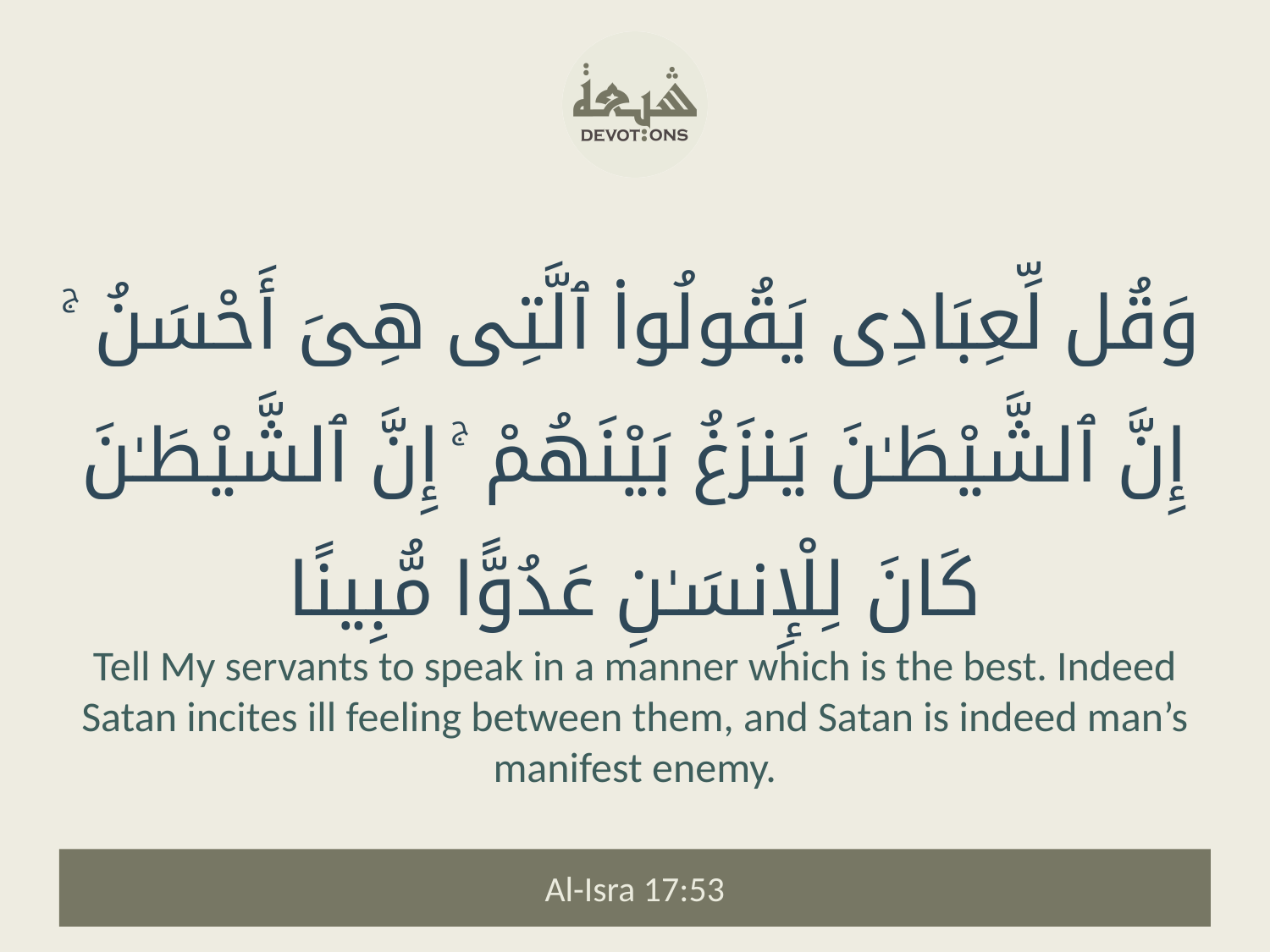

وَقُل لِّعِبَادِى يَقُولُوا۟ ٱلَّتِى هِىَ أَحْسَنُ ۚ إِنَّ ٱلشَّيْطَـٰنَ يَنزَغُ بَيْنَهُمْ ۚ إِنَّ ٱلشَّيْطَـٰنَ كَانَ لِلْإِنسَـٰنِ عَدُوًّا مُّبِينًا
Tell My servants to speak in a manner which is the best. Indeed Satan incites ill feeling between them, and Satan is indeed man’s manifest enemy.
Al-Isra 17:53